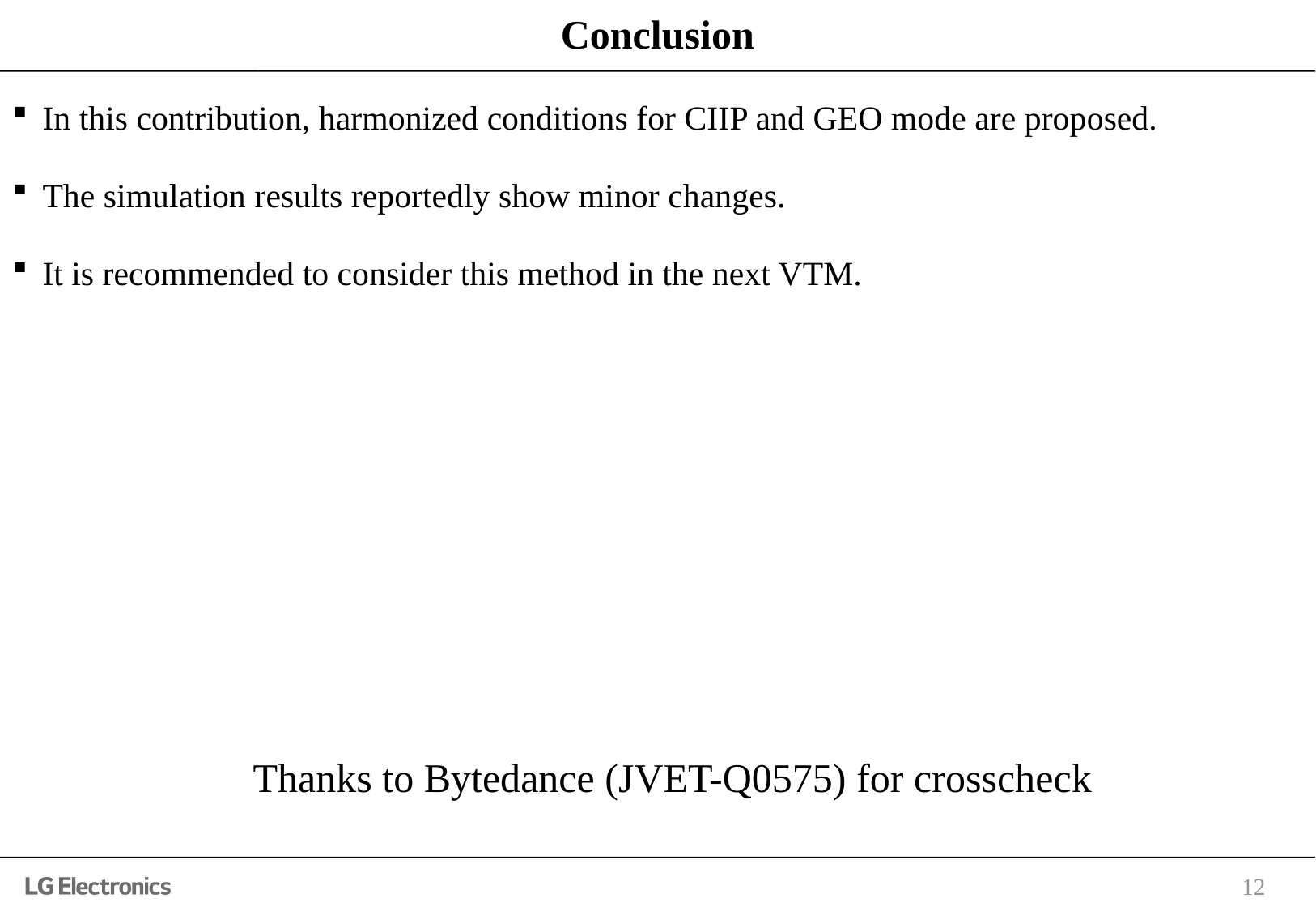

# Conclusion
In this contribution, harmonized conditions for CIIP and GEO mode are proposed.
The simulation results reportedly show minor changes.
It is recommended to consider this method in the next VTM.

Thanks to Bytedance (JVET-Q0575) for crosscheck
12